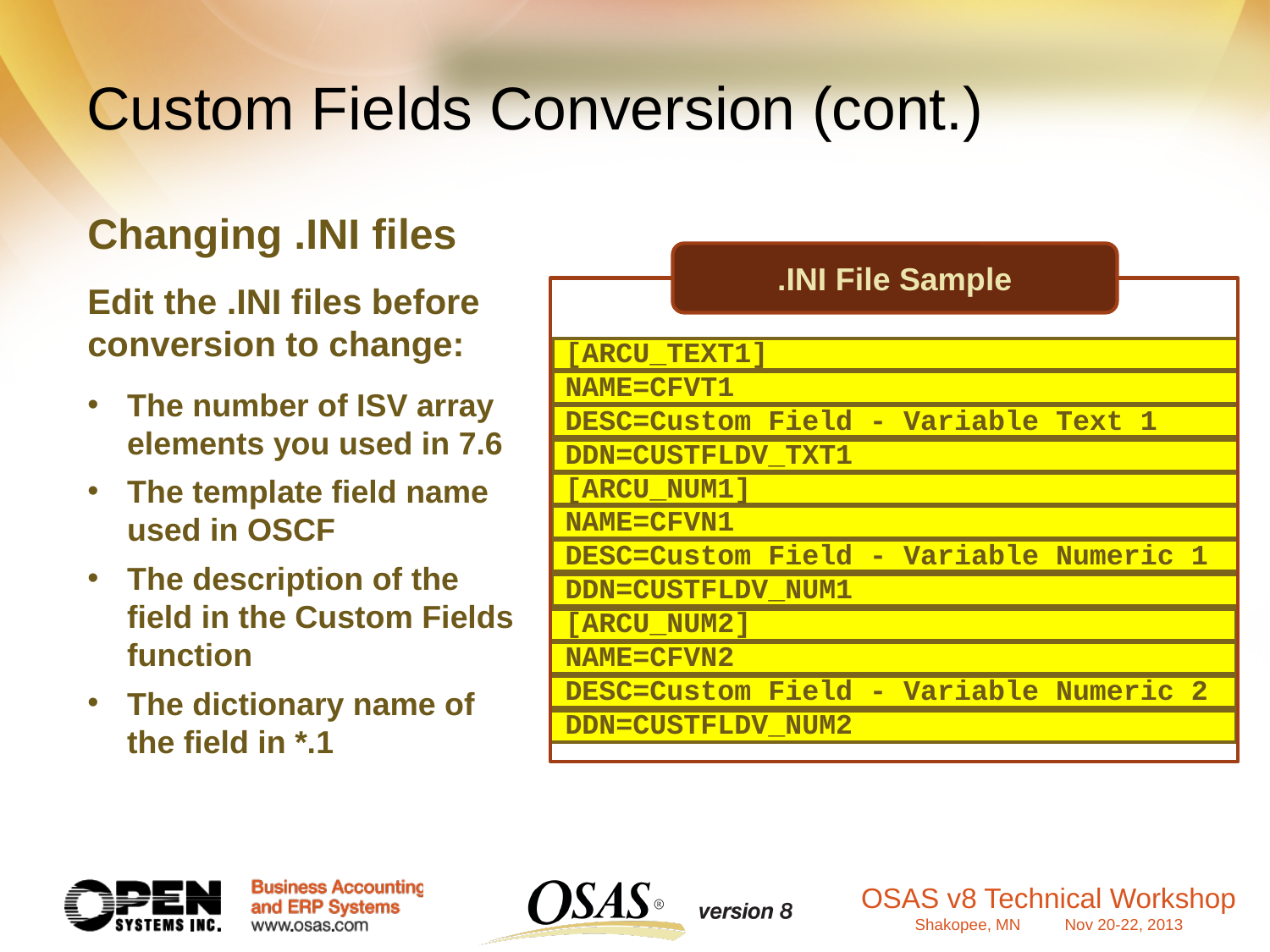

Custom Fields Conversion (cont.)
Changing .INI files
Edit the .INI files before conversion to change:
The number of ISV array elements you used in 7.6
The template field name used in OSCF
The description of the field in the Custom Fields function
The dictionary name of the field in *.1
.INI File Sample

[ARCU_TEXT1]
NAME=CFVT1
DESC=Custom Field - Variable Text 1
DDN=CUSTFLDV_TXT1
[ARCU_NUM1]
NAME=CFVN1
DESC=Custom Field - Variable Numeric 1
DDN=CUSTFLDV_NUM1
[ARCU_NUM2]
NAME=CFVN2
DESC=Custom Field - Variable Numeric 2
DDN=CUSTFLDV_NUM2